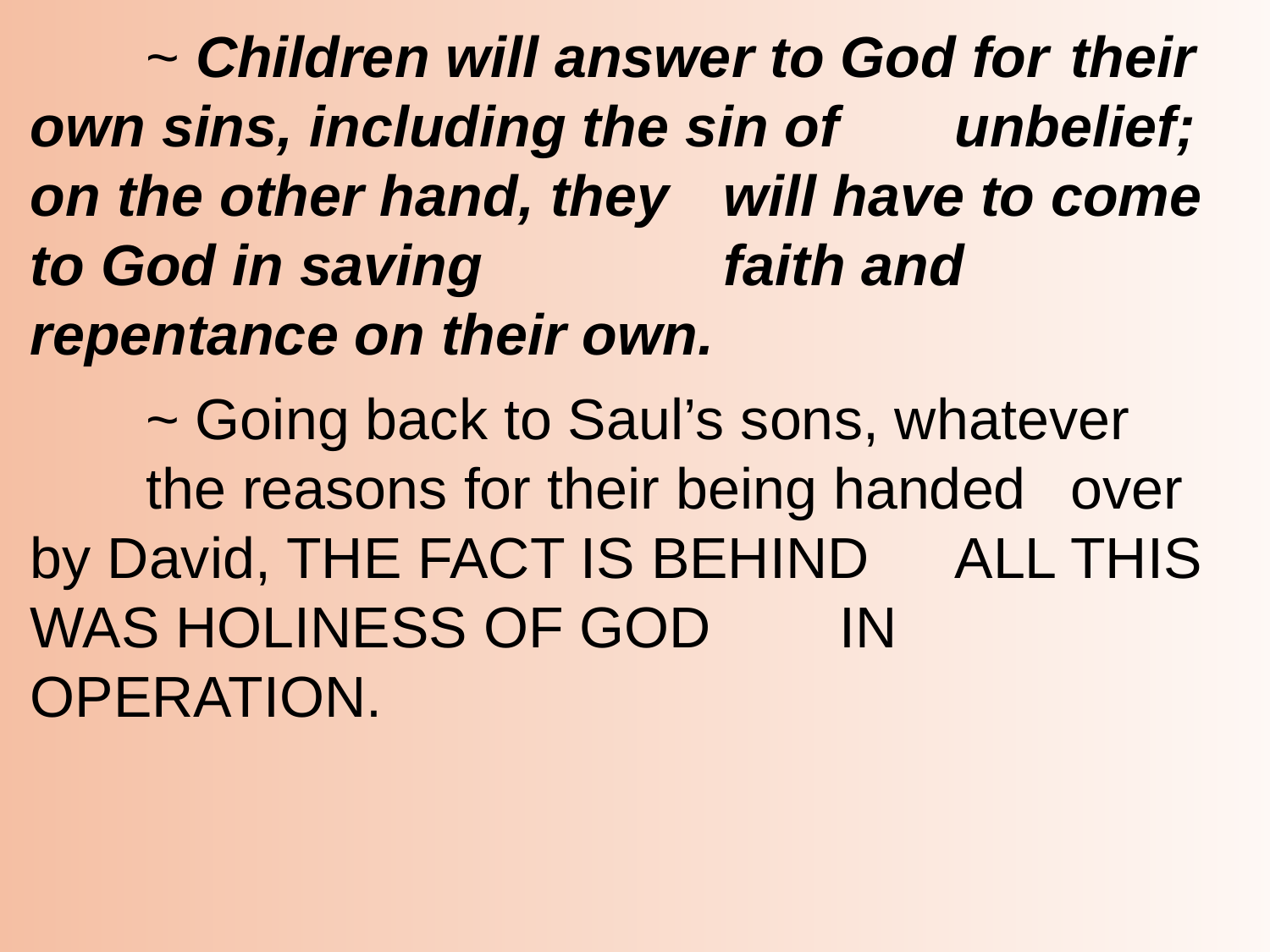

~ Children will answer to God for 						their own sins, including the sin of 					unbelief; on the other hand, they 						will have to come to God in saving 					faith and repentance on their own.
		~ Going back to Saul’s sons, whatever 					the reasons for their being handed 						over by David, THE FACT IS BEHIND 					ALL THIS WAS HOLINESS OF GOD 					IN OPERATION.